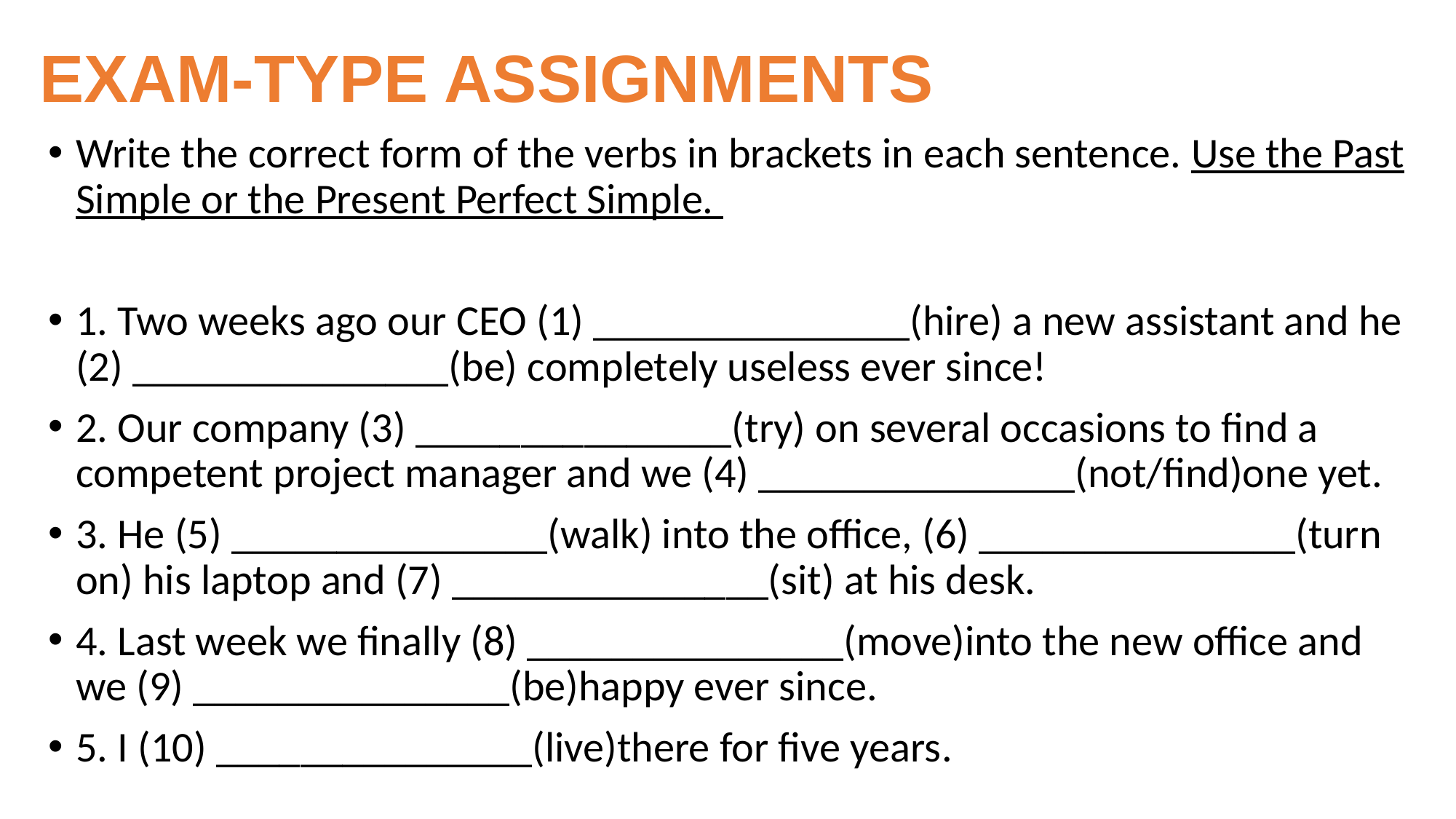

# EXAM-TYPE ASSIGNMENTS
Write the correct form of the verbs in brackets in each sentence. Use the Past Simple or the Present Perfect Simple.

1. Two weeks ago our CEO (1) _______________(hire) a new assistant and he (2) _______________(be) completely useless ever since!
2. Our company (3) _______________(try) on several occasions to find a competent project manager and we (4) _______________(not/find)one yet.
3. He (5) _______________(walk) into the office, (6) _______________(turn on) his laptop and (7) _______________(sit) at his desk.
4. Last week we finally (8) _______________(move)into the new office and we (9) _______________(be)happy ever since.
5. I (10) _______________(live)there for five years.